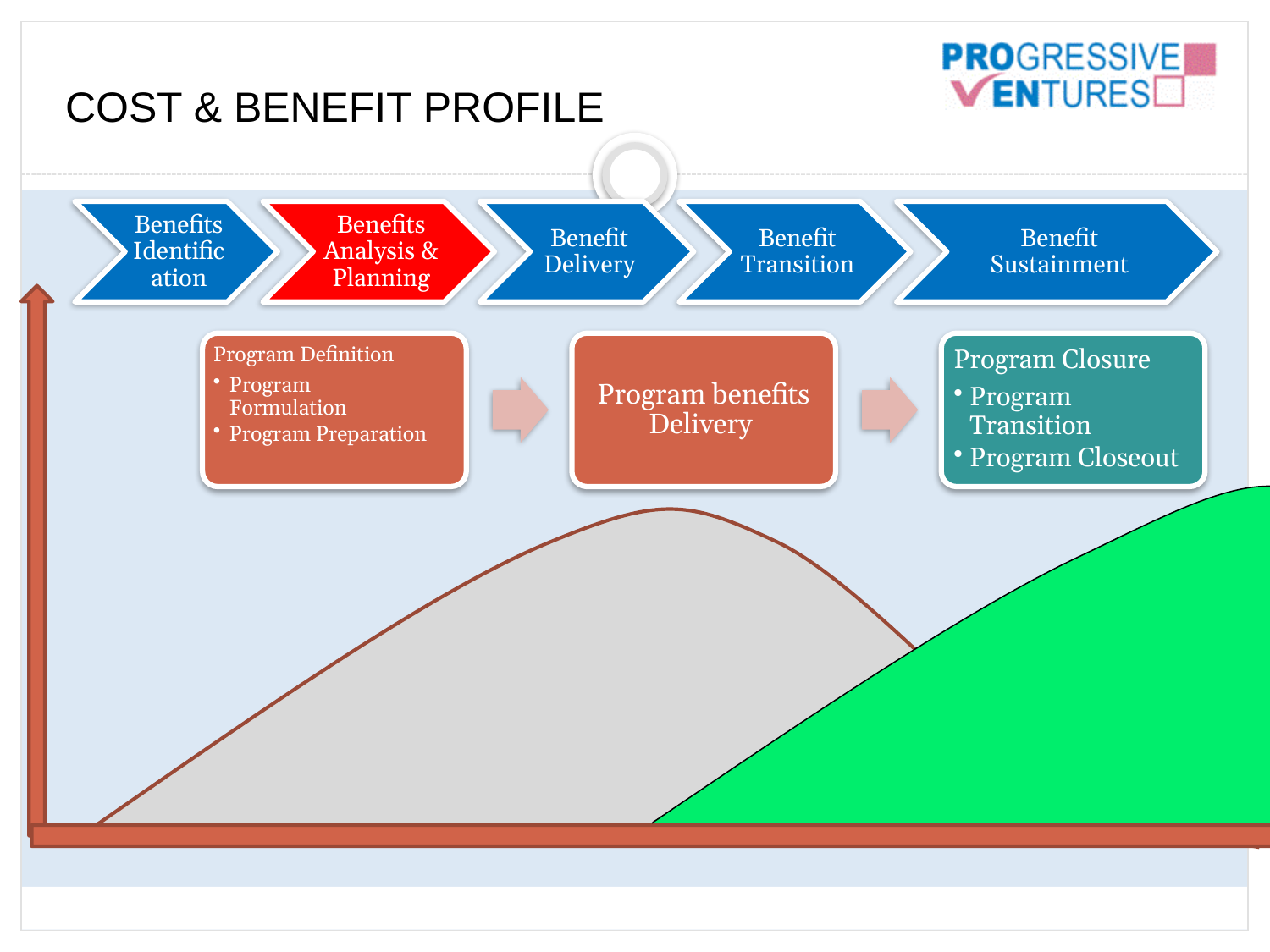

Cost & Benefit Profile
Benefits Identification
Benefits Analysis & Planning
Benefit Delivery
Benefit Transition
Benefit Sustainment

Program Definition
Program       Formulation
Program Preparation

Program benefits Delivery

Program Closure
Program Transition
Program Closeout